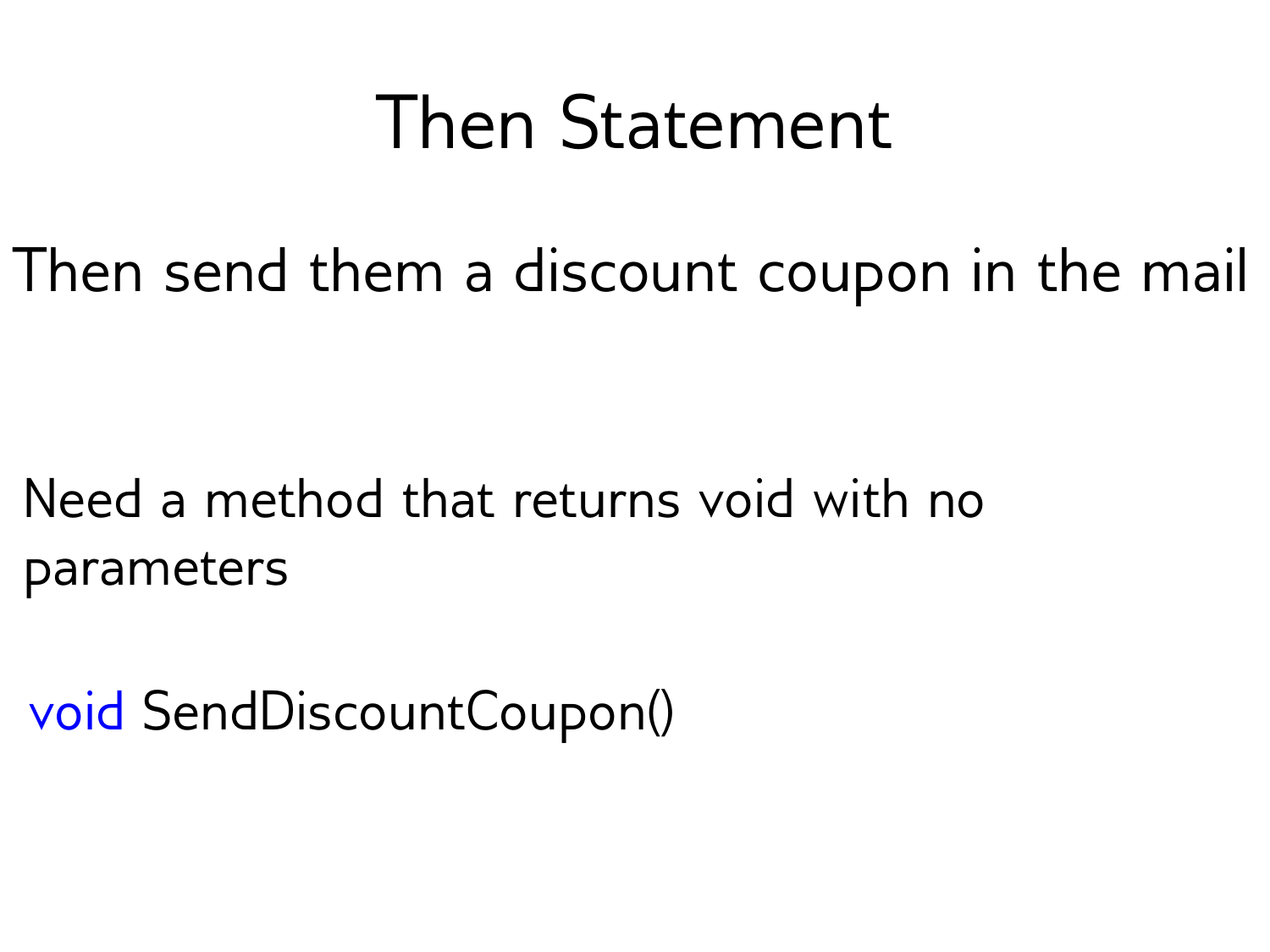

# Then Statement
Then send them a discount coupon in the mail
Need a method that returns void with no parameters
void SendDiscountCoupon()